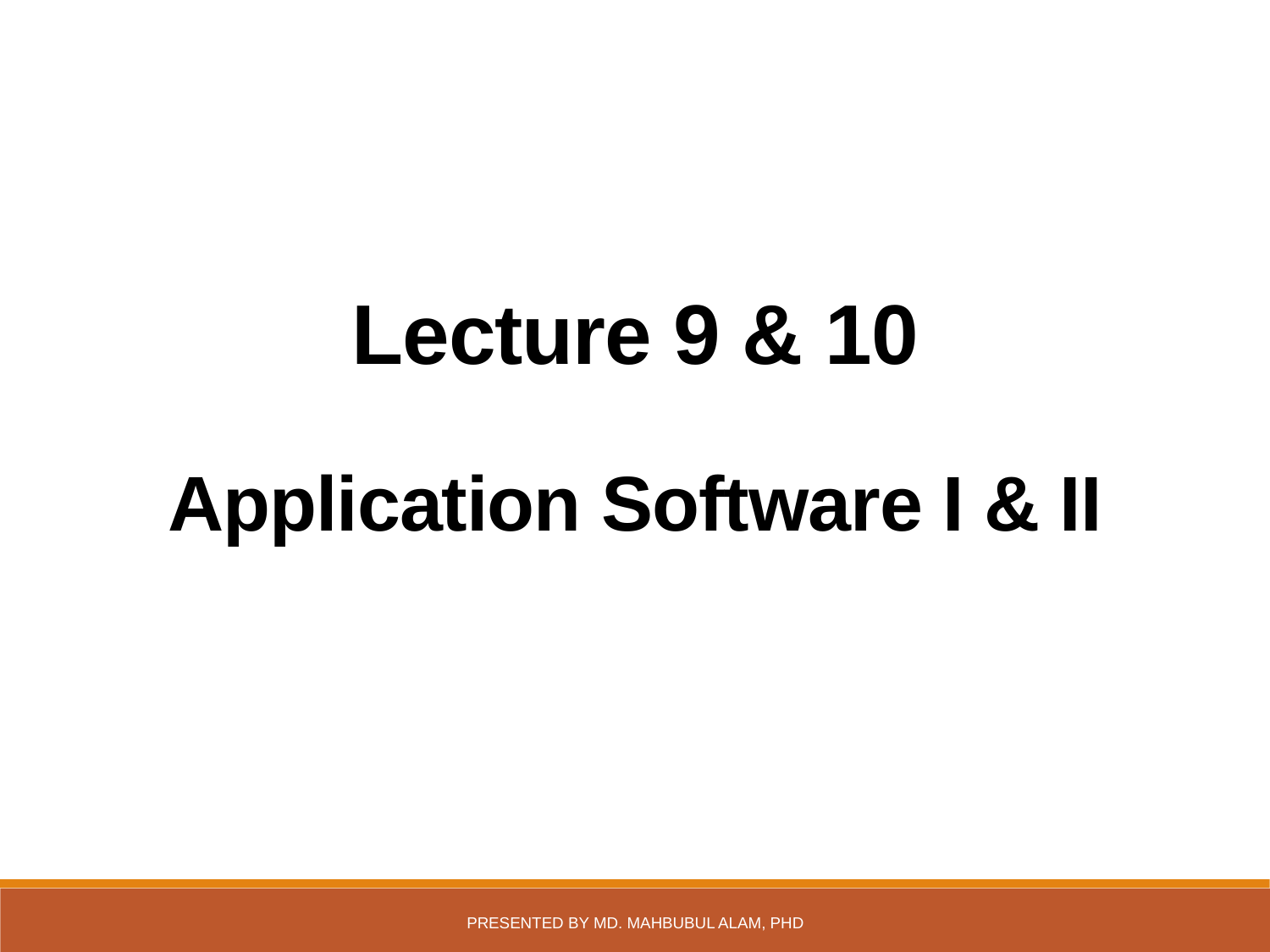

# Lecture 9 & 10 Application Software I & II
Presented by Md. Mahbubul Alam, PhD